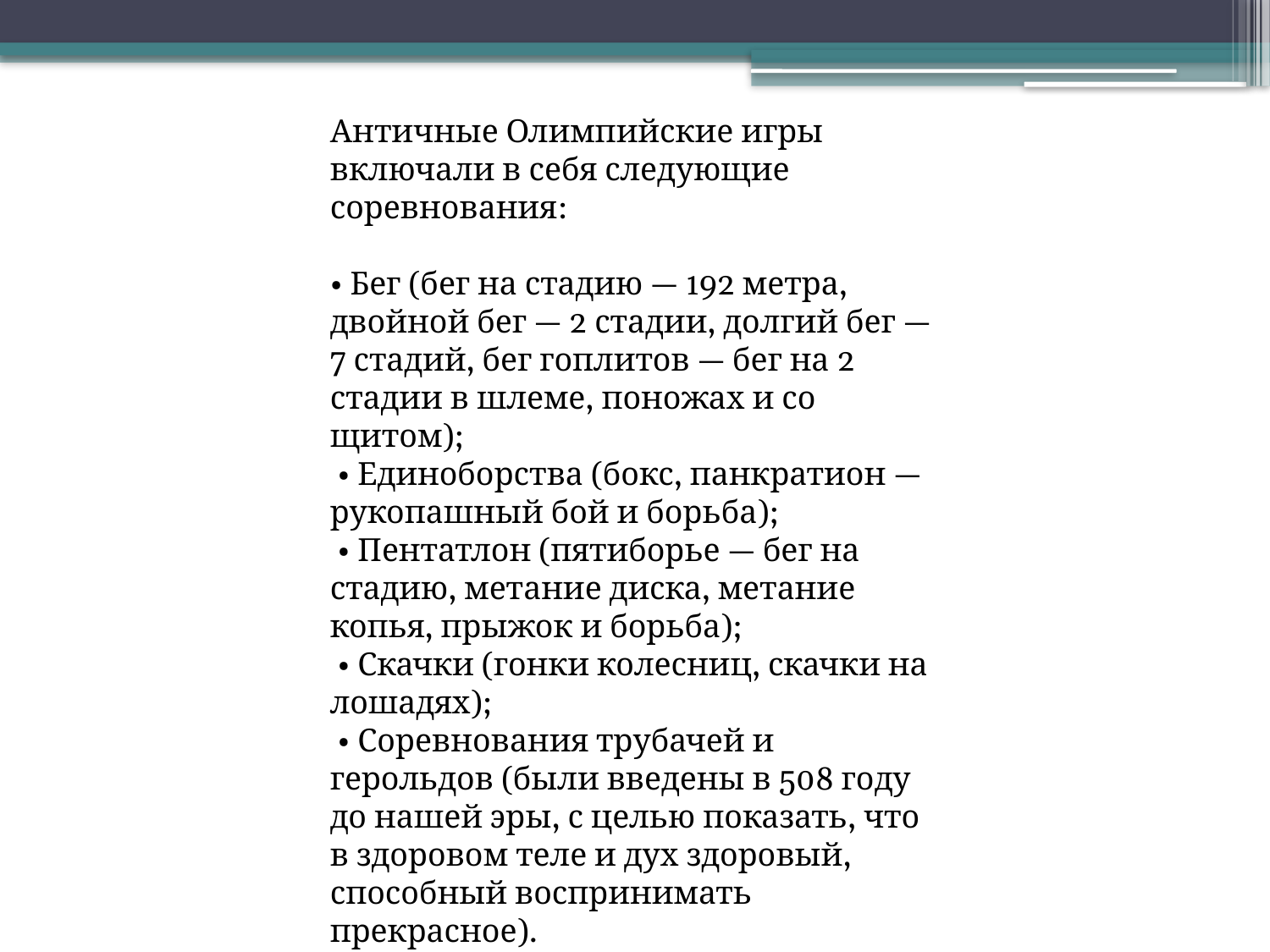

Античные Олимпийские игры включали в себя следующие соревнования:

• Бег (бег на стадию — 192 метра, двойной бег — 2 стадии, долгий бег — 7 стадий, бег гоплитов — бег на 2 стадии в шлеме, поножах и со щитом);
 • Единоборства (бокс, панкратион — рукопашный бой и борьба);
 • Пентатлон (пятиборье — бег на стадию, метание диска, метание копья, прыжок и борьба);
 • Скачки (гонки колесниц, скачки на лошадях);
 • Соревнования трубачей и герольдов (были введены в 508 году до нашей эры, с целью показать, что в здоровом теле и дух здоровый, способный воспринимать прекрасное).